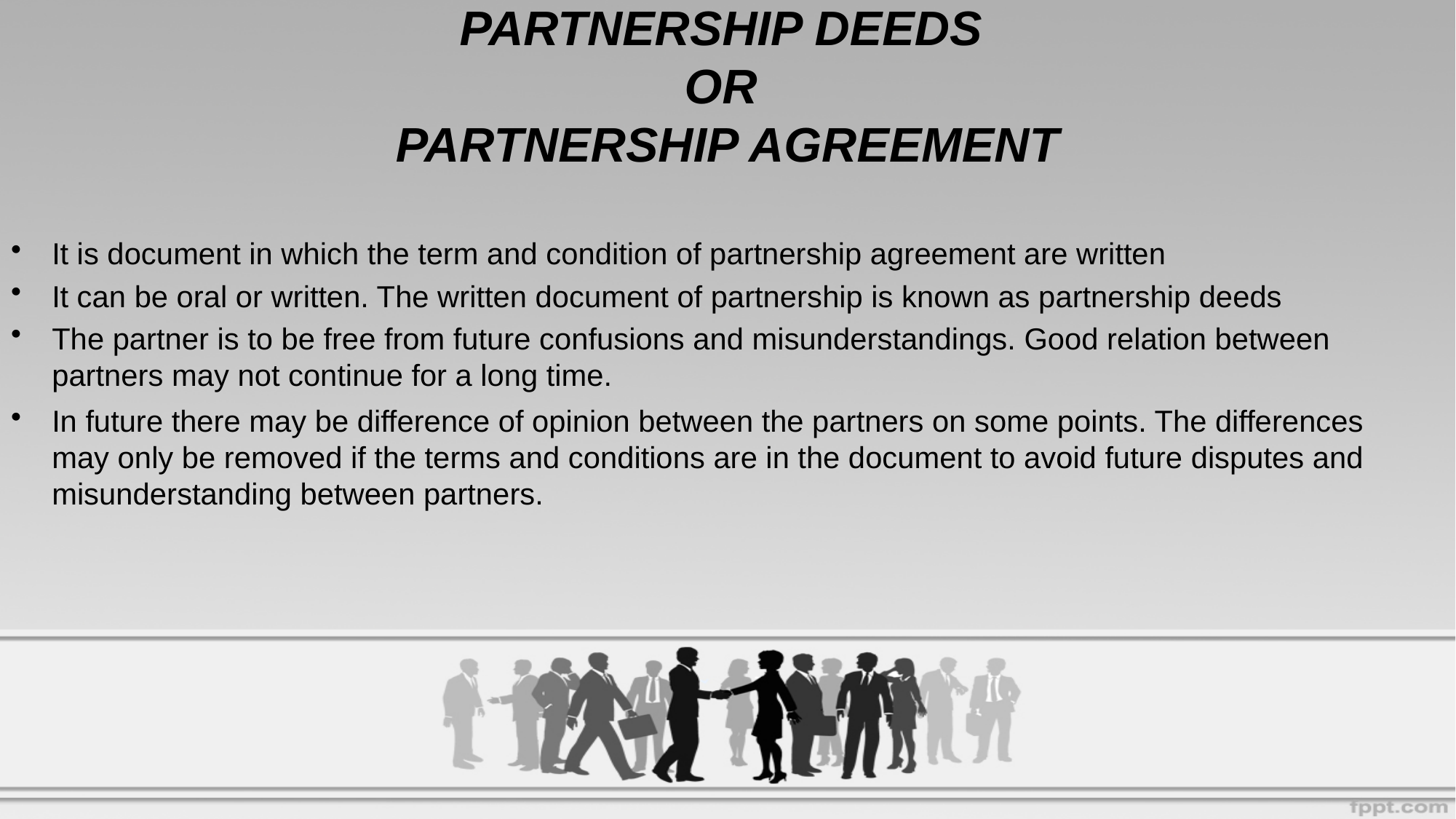

# PARTNERSHIP DEEDS OR PARTNERSHIP AGREEMENT

It is document in which the term and condition of partnership agreement are written
It can be oral or written. The written document of partnership is known as partnership deeds
The partner is to be free from future confusions and misunderstandings. Good relation between partners may not continue for a long time.
In future there may be difference of opinion between the partners on some points. The differences may only be removed if the terms and conditions are in the document to avoid future disputes and misunderstanding between partners.